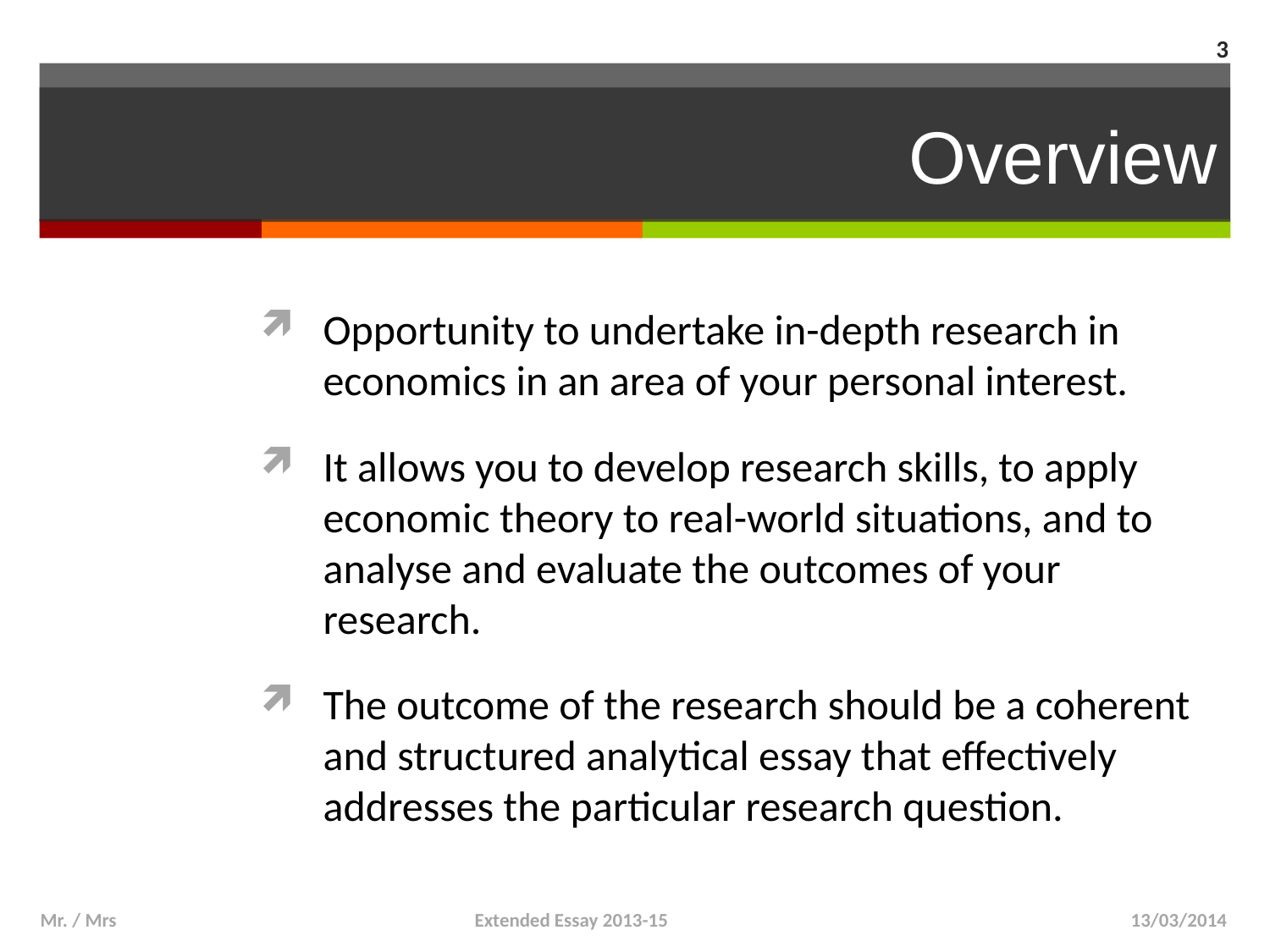

3
# Overview
Opportunity to undertake in-depth research in economics in an area of your personal interest.
It allows you to develop research skills, to apply economic theory to real-world situations, and to analyse and evaluate the outcomes of your research.
The outcome of the research should be a coherent and structured analytical essay that effectively addresses the particular research question.

Mr. / Mrs                                                                                 Extended Essay 2013-15
13/03/2014